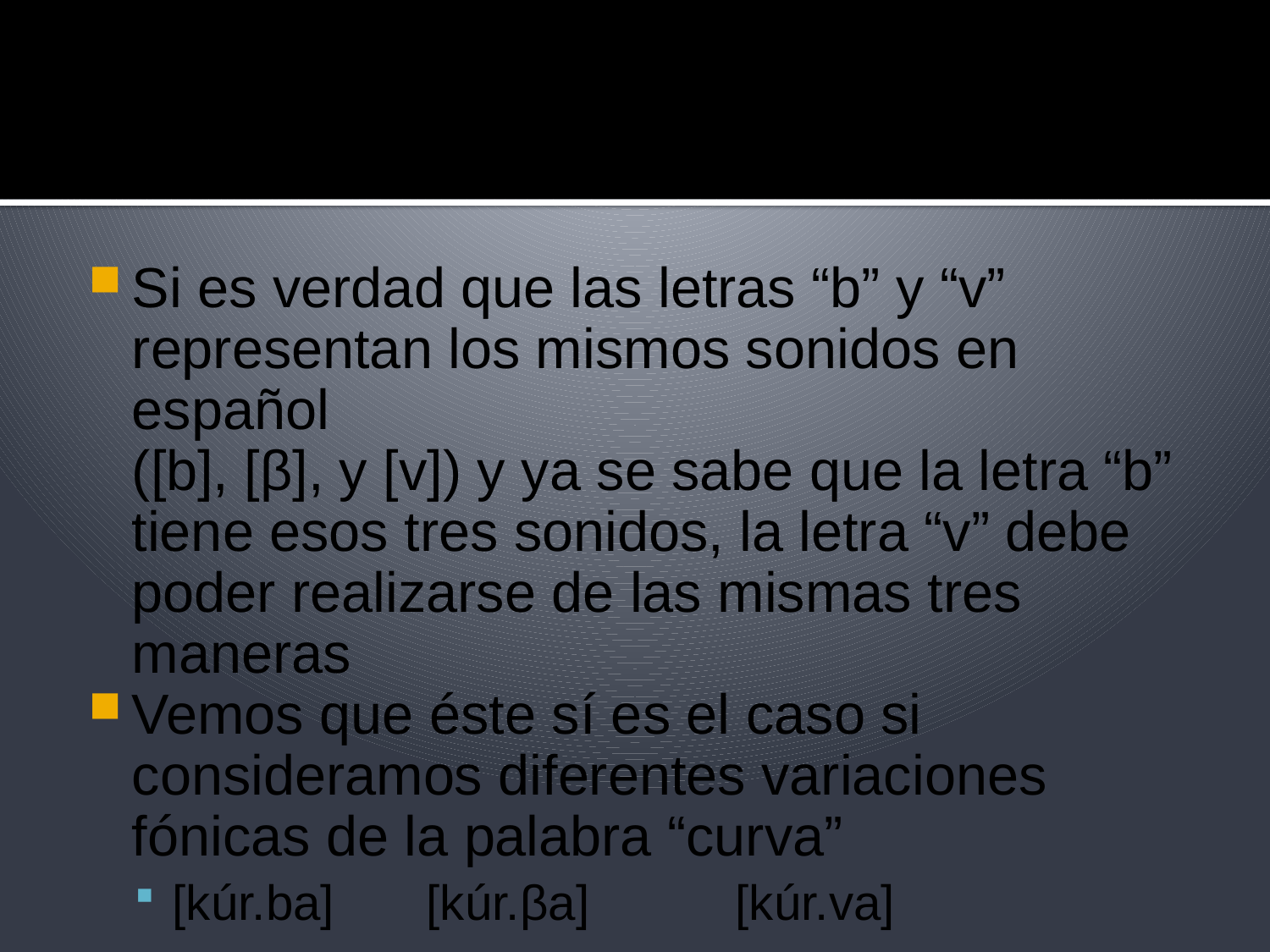

#
Si es verdad que las letras “b” y “v” representan los mismos sonidos en español
	([b], [β], y [v]) y ya se sabe que la letra “b” tiene esos tres sonidos, la letra “v” debe poder realizarse de las mismas tres maneras
Vemos que éste sí es el caso si consideramos diferentes variaciones fónicas de la palabra “curva”
[kúr.ba]	[kúr.βa]	    [kúr.va]